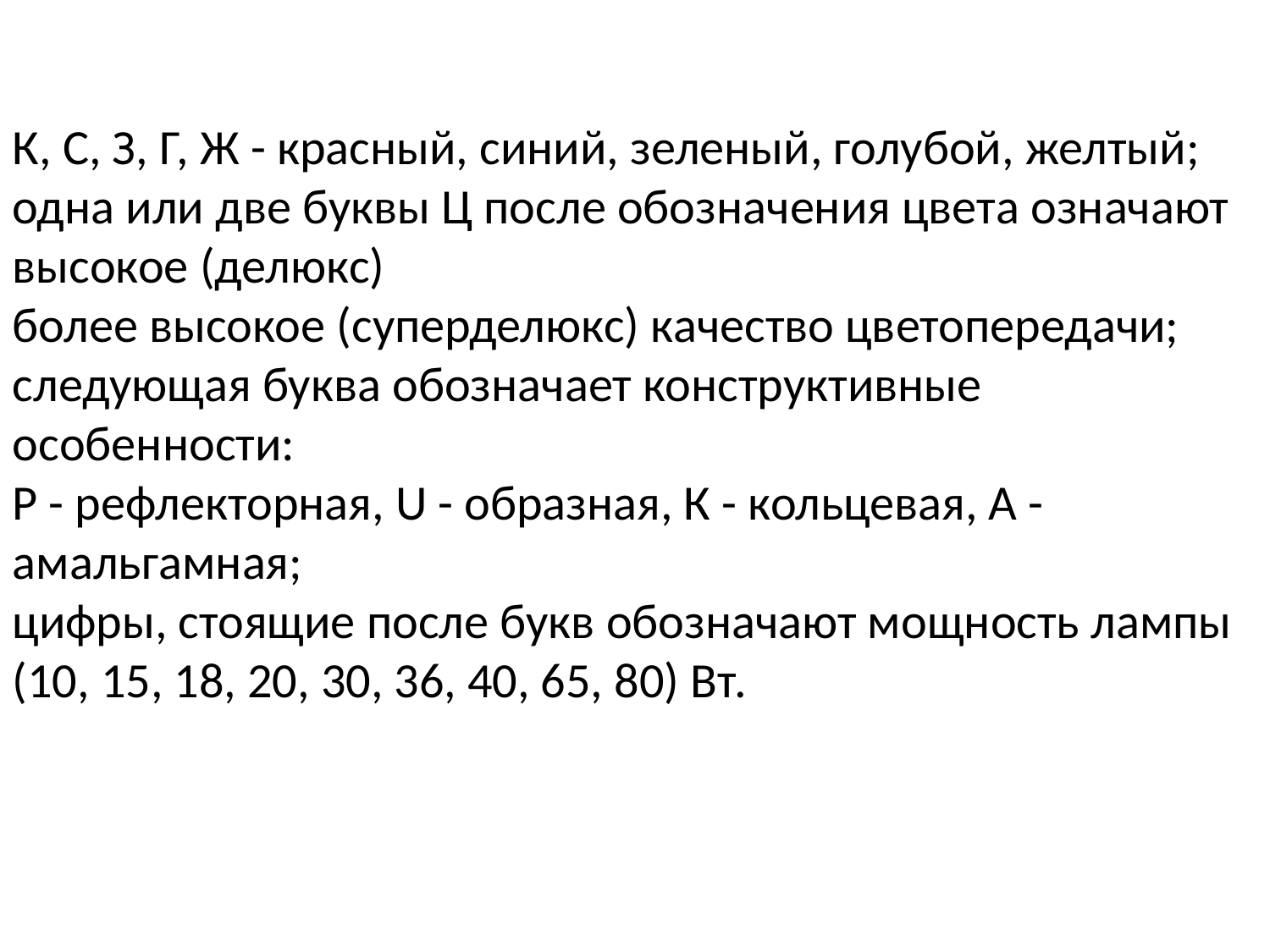

К, С, З, Г, Ж - красный, синий, зеленый, голубой, желтый; одна или две буквы Ц после обозначения цвета означают высокое (делюкс)
более высокое (суперделюкс) качество цветопередачи; следующая буква обозначает конструктивные особенности:
Р - рефлекторная, U - образная, К - кольцевая, А - амальгамная;
цифры, стоящие после букв обозначают мощность лампы (10, 15, 18, 20, 30, 36, 40, 65, 80) Вт.